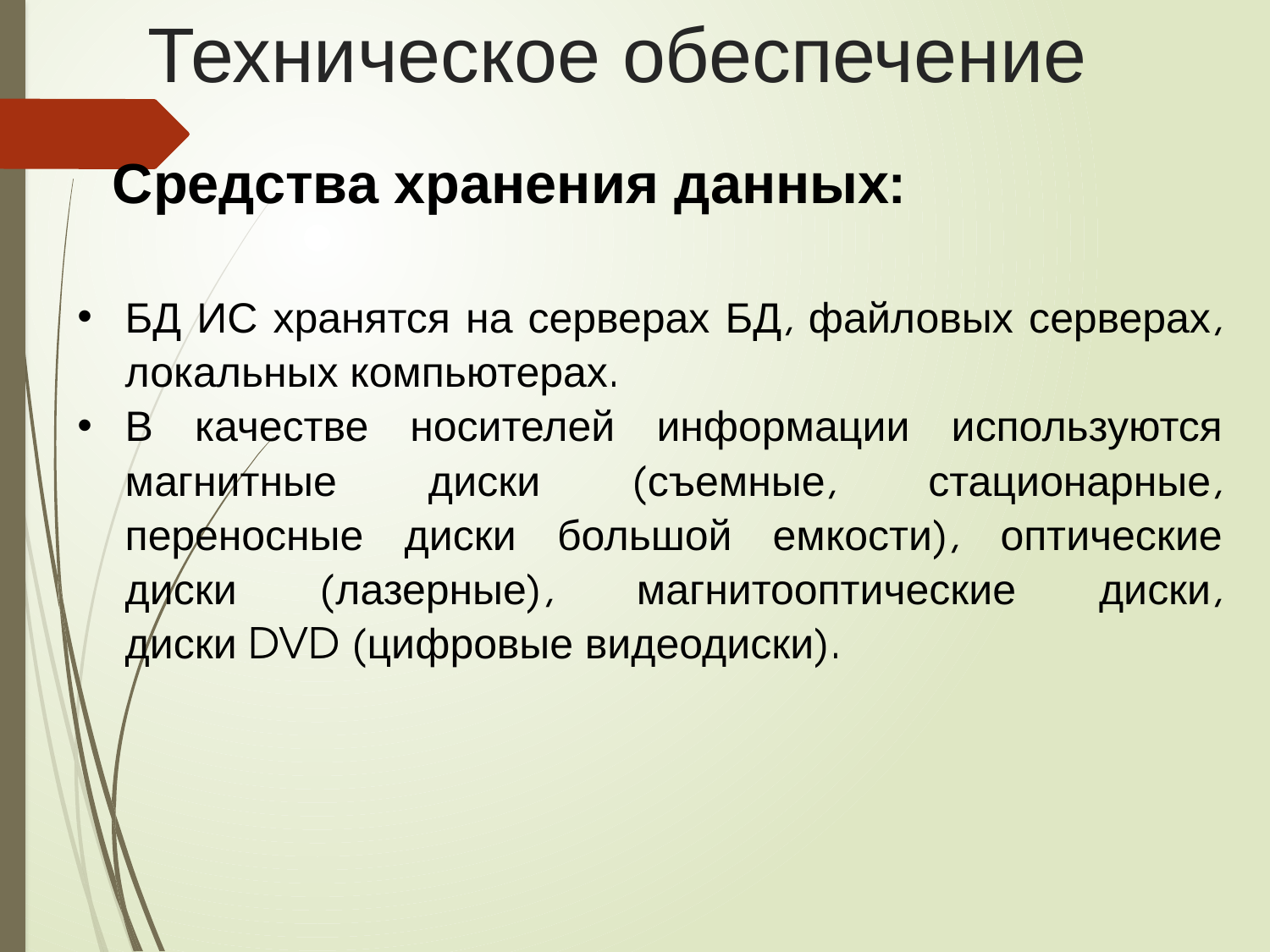

# Техническое обеспечение
Средства хранения данных:

БД ИС хранятся на серверах БД, файловых серверах, локальных компьютерах.
В качестве носителей информации используются магнитные диски (съемные, стационарные, переносные диски большой емкости), оптические диски (лазерные), магнитооптические диски, диски DVD (цифровые видеодиски).